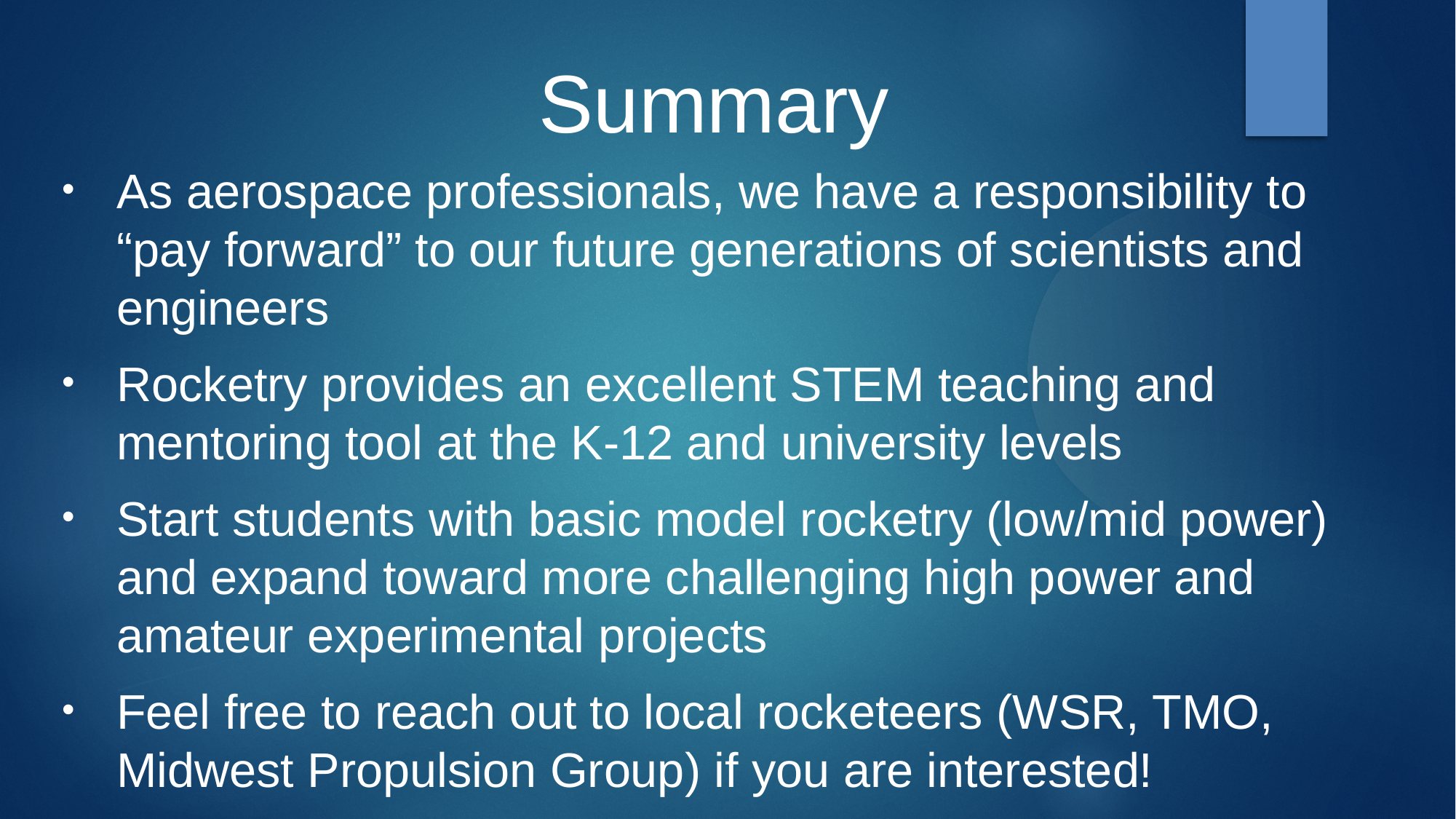

Summary
As aerospace professionals, we have a responsibility to “pay forward” to our future generations of scientists and engineers
Rocketry provides an excellent STEM teaching and mentoring tool at the K-12 and university levels
Start students with basic model rocketry (low/mid power) and expand toward more challenging high power and amateur experimental projects
Feel free to reach out to local rocketeers (WSR, TMO,
Midwest Propulsion Group) if you are interested!